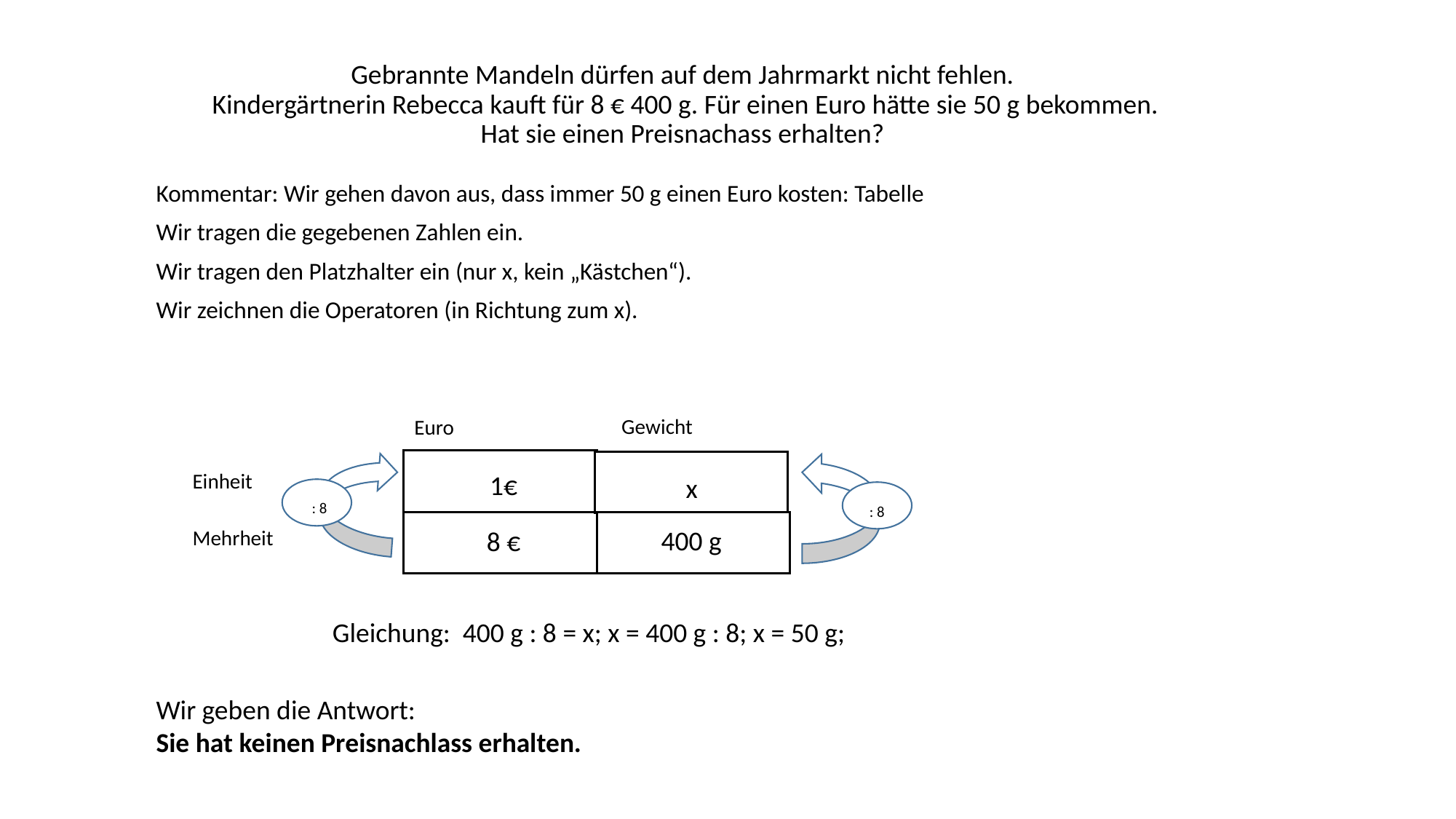

# Gebrannte Mandeln dürfen auf dem Jahrmarkt nicht fehlen. Kindergärtnerin Rebecca kauft für 8 € 400 g. Für einen Euro hätte sie 50 g bekommen. Hat sie einen Preisnachass erhalten?
Kommentar: Wir gehen davon aus, dass immer 50 g einen Euro kosten: Tabelle
Wir tragen die gegebenen Zahlen ein.
Wir tragen den Platzhalter ein (nur x, kein „Kästchen“).

Wir zeichnen die Operatoren (in Richtung zum x).
Gewicht
 Euro

Einheit
1€
 x

 : 8

 : 8

 400 g
Mehrheit
8 €
Gleichung:  400 g : 8 = x; x = 400 g : 8; x = 50 g;
Wir geben die Antwort:
Sie hat keinen Preisnachlass erhalten.